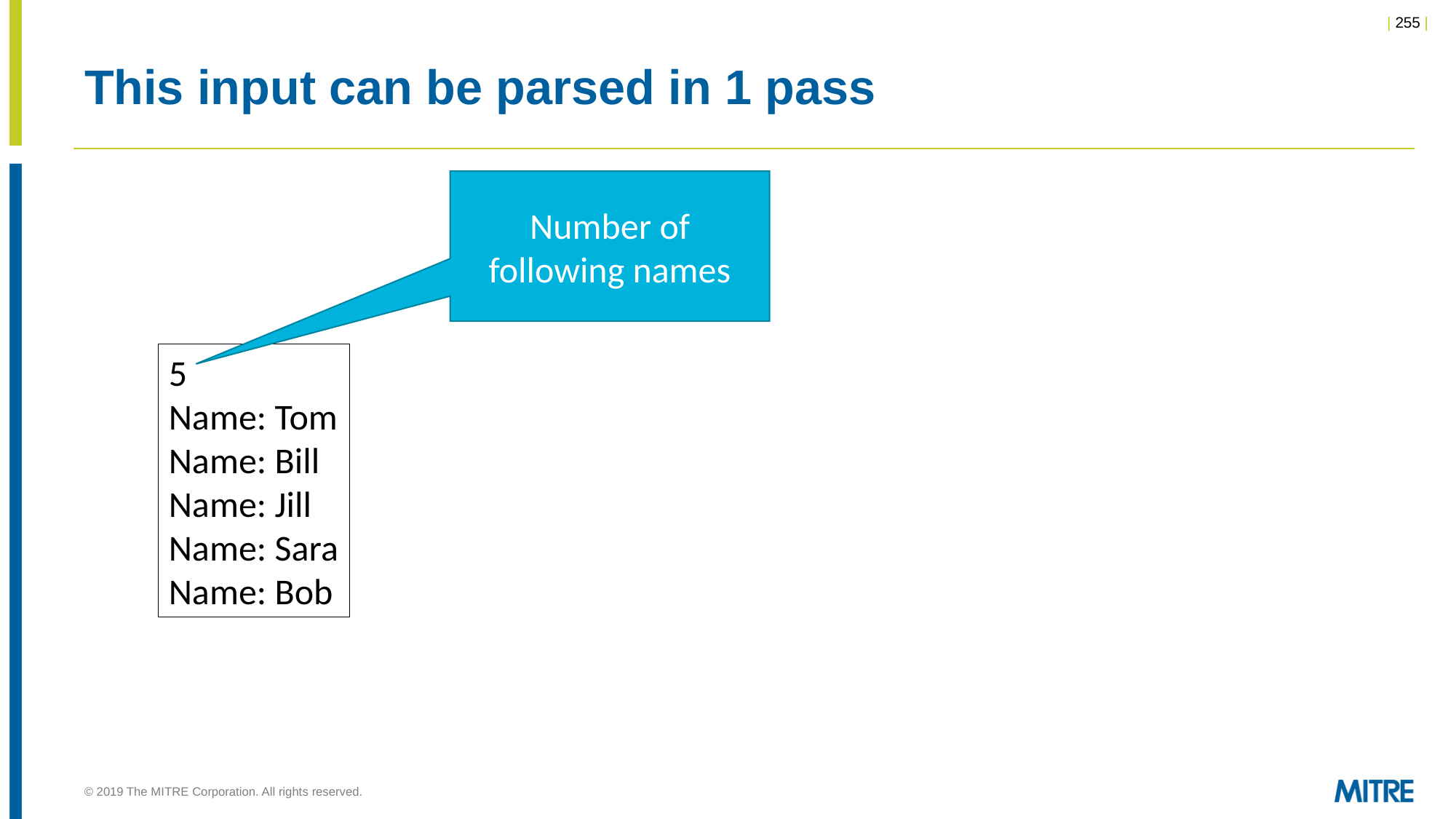

# This input can be parsed in 1 pass
Number of following names
5
Name: Tom
Name: Bill
Name: Jill
Name: Sara
Name: Bob
© 2019 The MITRE Corporation. All rights reserved.